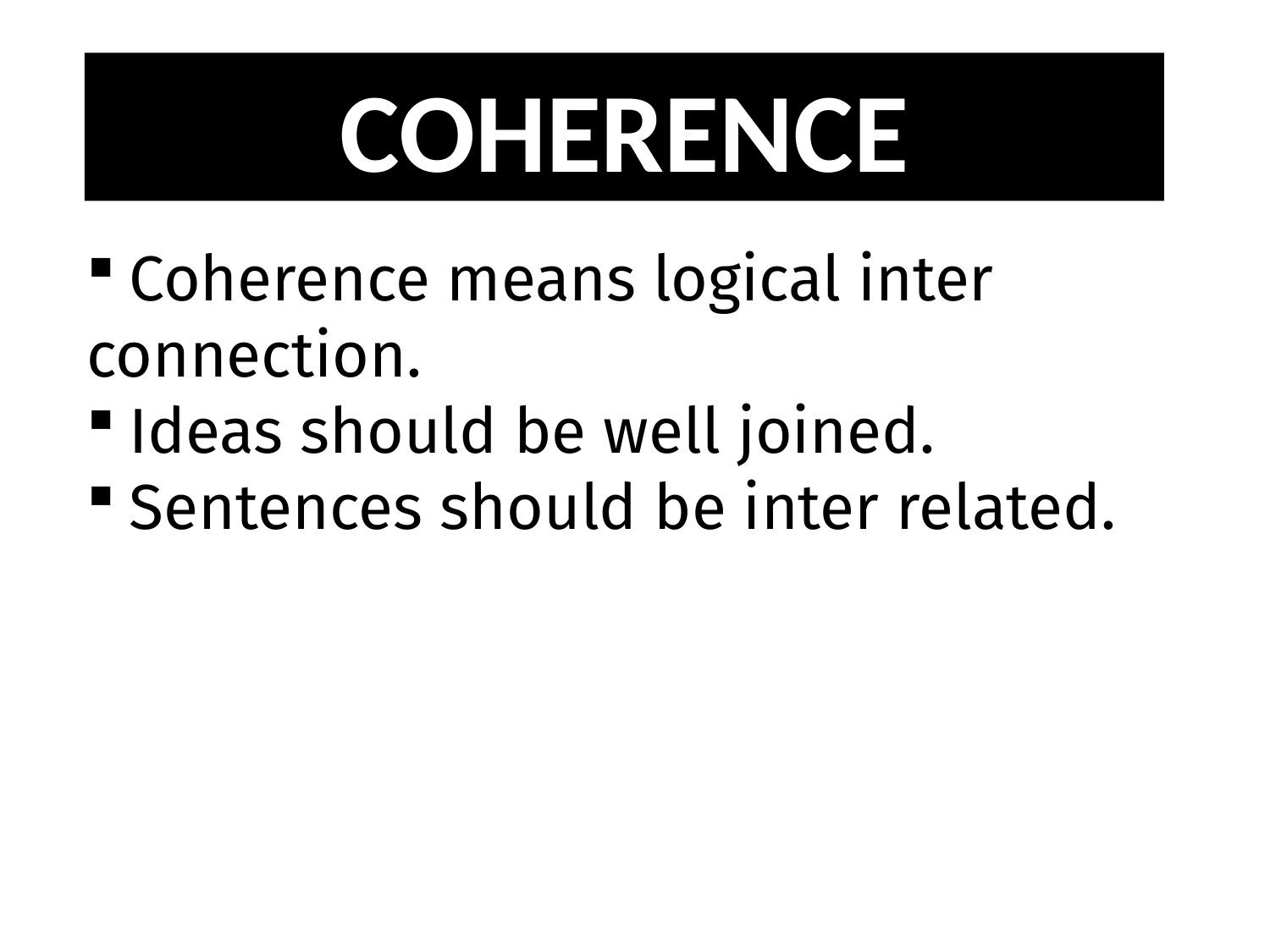

COHERENCE

Coherence means logical inter
connection.
Ideas should be well joined.
Sentences should be inter related.